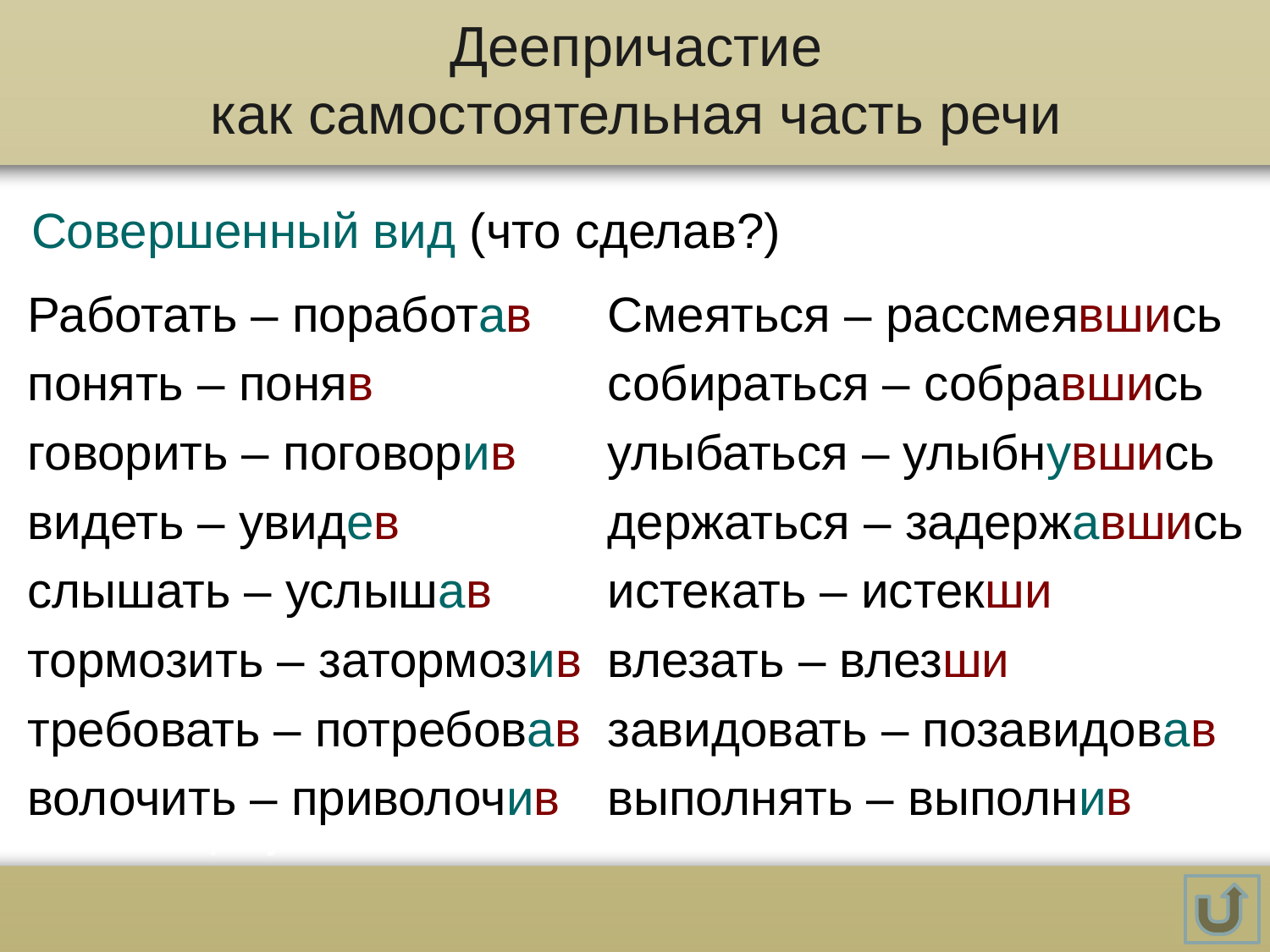

# Деепричастие как самостоятельная часть речи
 Совершенный вид (что сделав?)
Работать – поработав
понять – поняв
говорить – поговорив
видеть – увидев
слышать – услышав
тормозить – затормозив
требовать – потребовав
волочить – приволочив

Смеяться – рассмеявшись
собираться – собравшись
улыбаться – улыбнувшись
держаться – задержавшись
истекать – истекши
влезать – влезши
завидовать – позавидовав
выполнять – выполнив